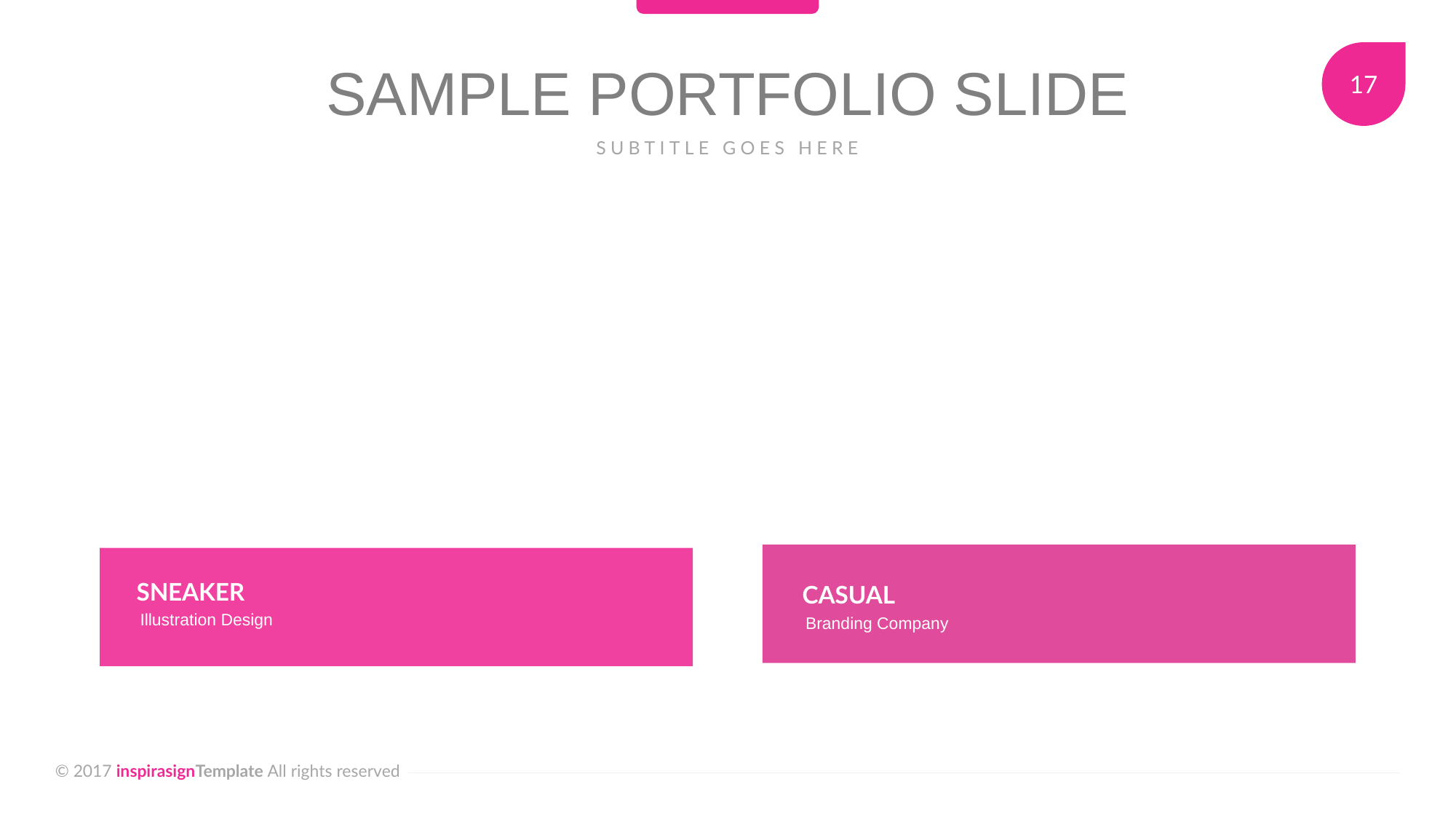

SAMPLE PORTFOLIO SLIDE
SUBTITLE GOES HERE

SNEAKER
Illustration Design
CASUAL
Branding Company